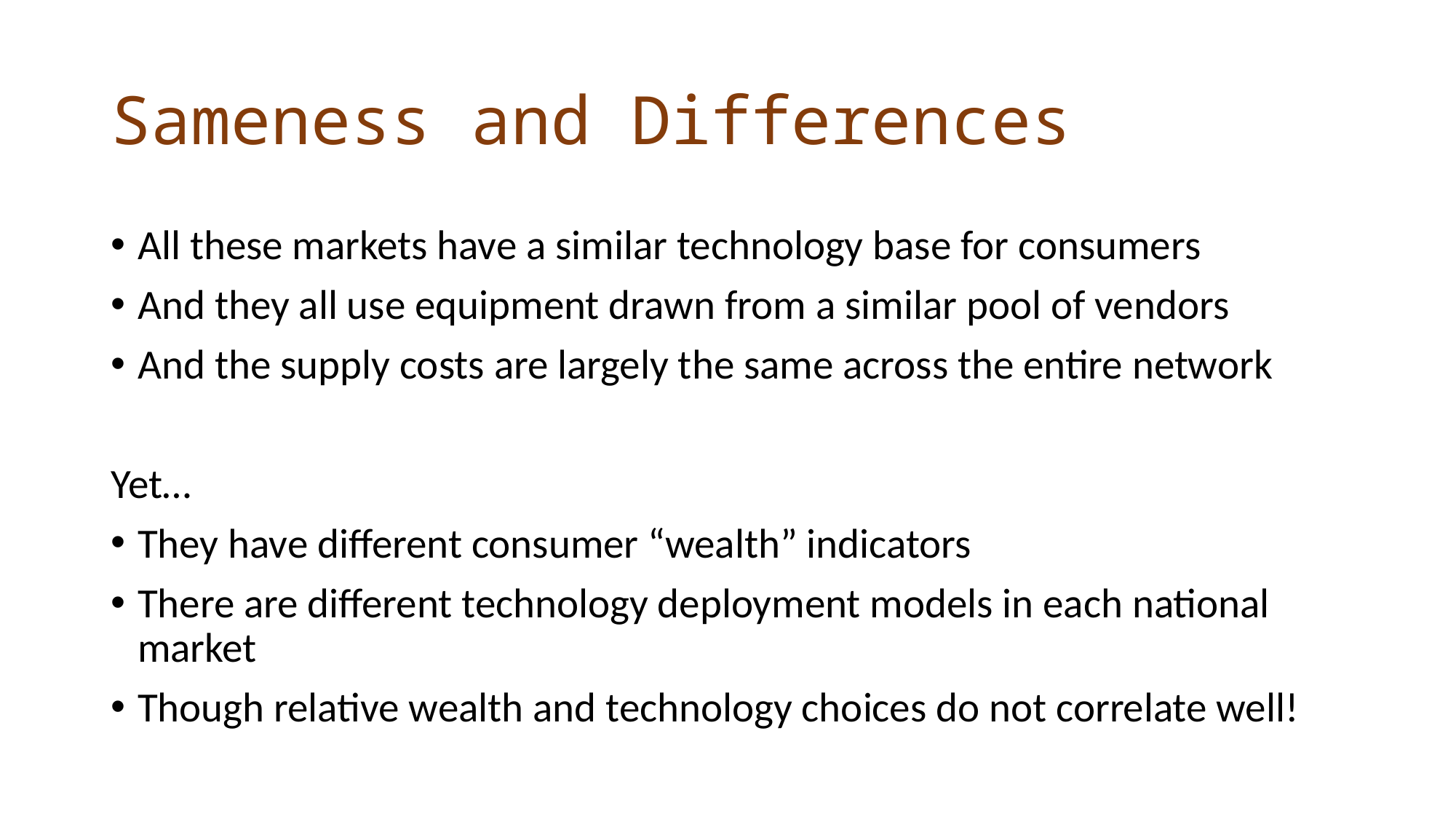

# Sameness and Differences
All these markets have a similar technology base for consumers
And they all use equipment drawn from a similar pool of vendors
And the supply costs are largely the same across the entire network

Yet…
They have different consumer “wealth” indicators
There are different technology deployment models in each national market
Though relative wealth and technology choices do not correlate well!